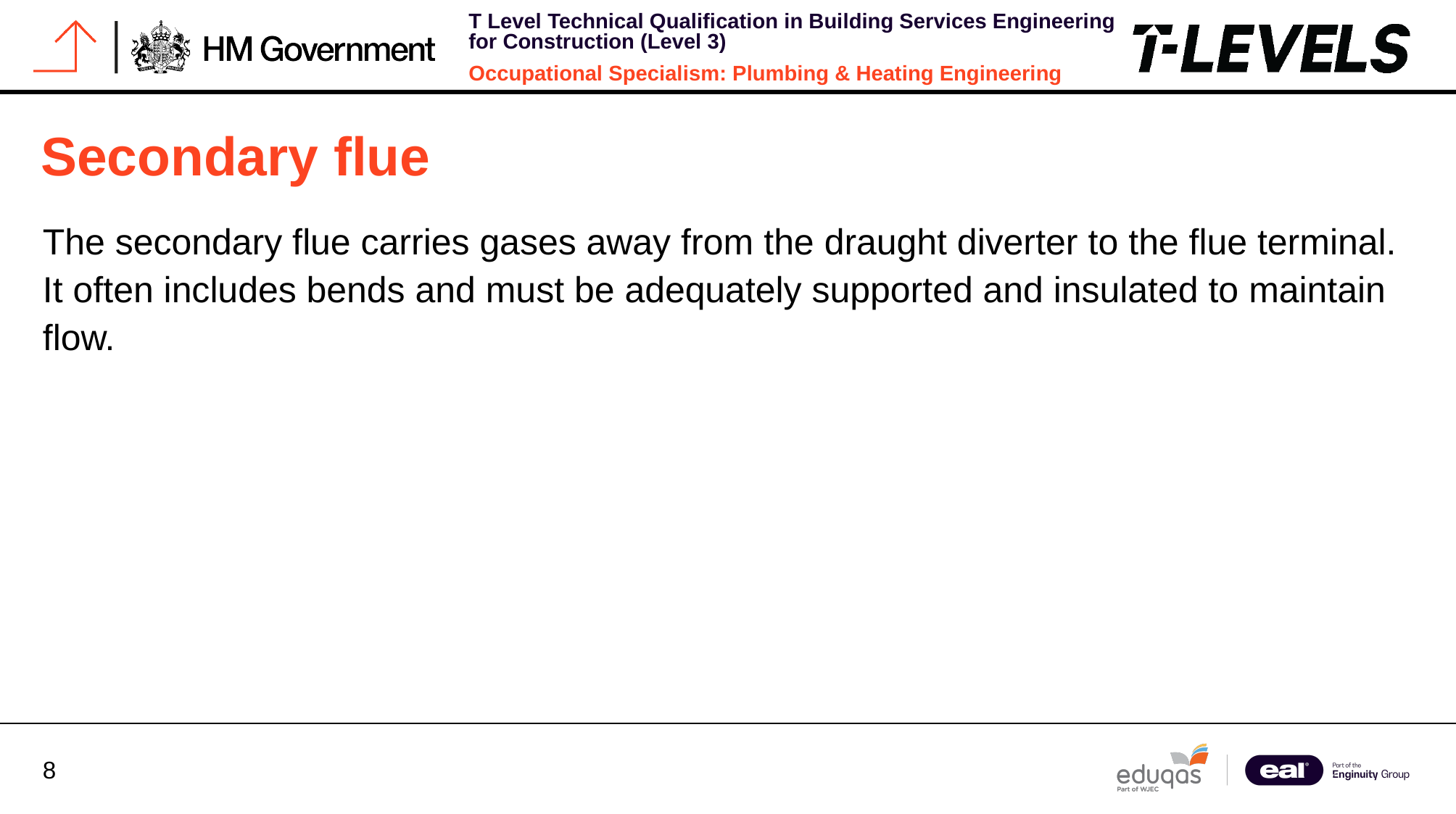

# Secondary flue
The secondary flue carries gases away from the draught diverter to the flue terminal. It often includes bends and must be adequately supported and insulated to maintain flow.